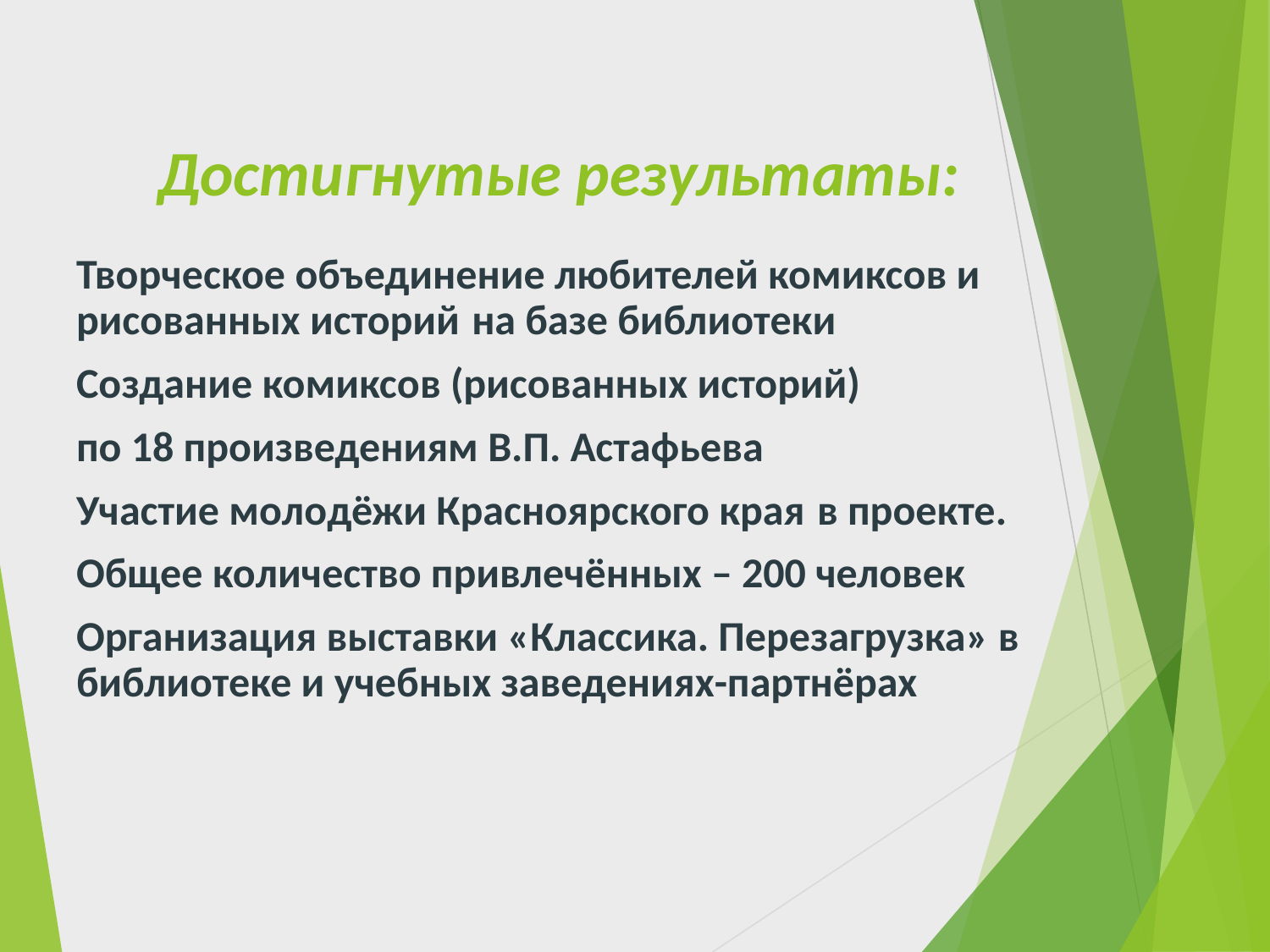

# Достигнутые результаты:
Творческое объединение любителей комиксов и рисованных историй на базе библиотеки
Создание комиксов (рисованных историй)
по 18 произведениям В.П. Астафьева
Участие молодёжи Красноярского края в проекте.
Общее количество привлечённых – 200 человек
Организация выставки «Классика. Перезагрузка» в библиотеке и учебных заведениях-партнёрах